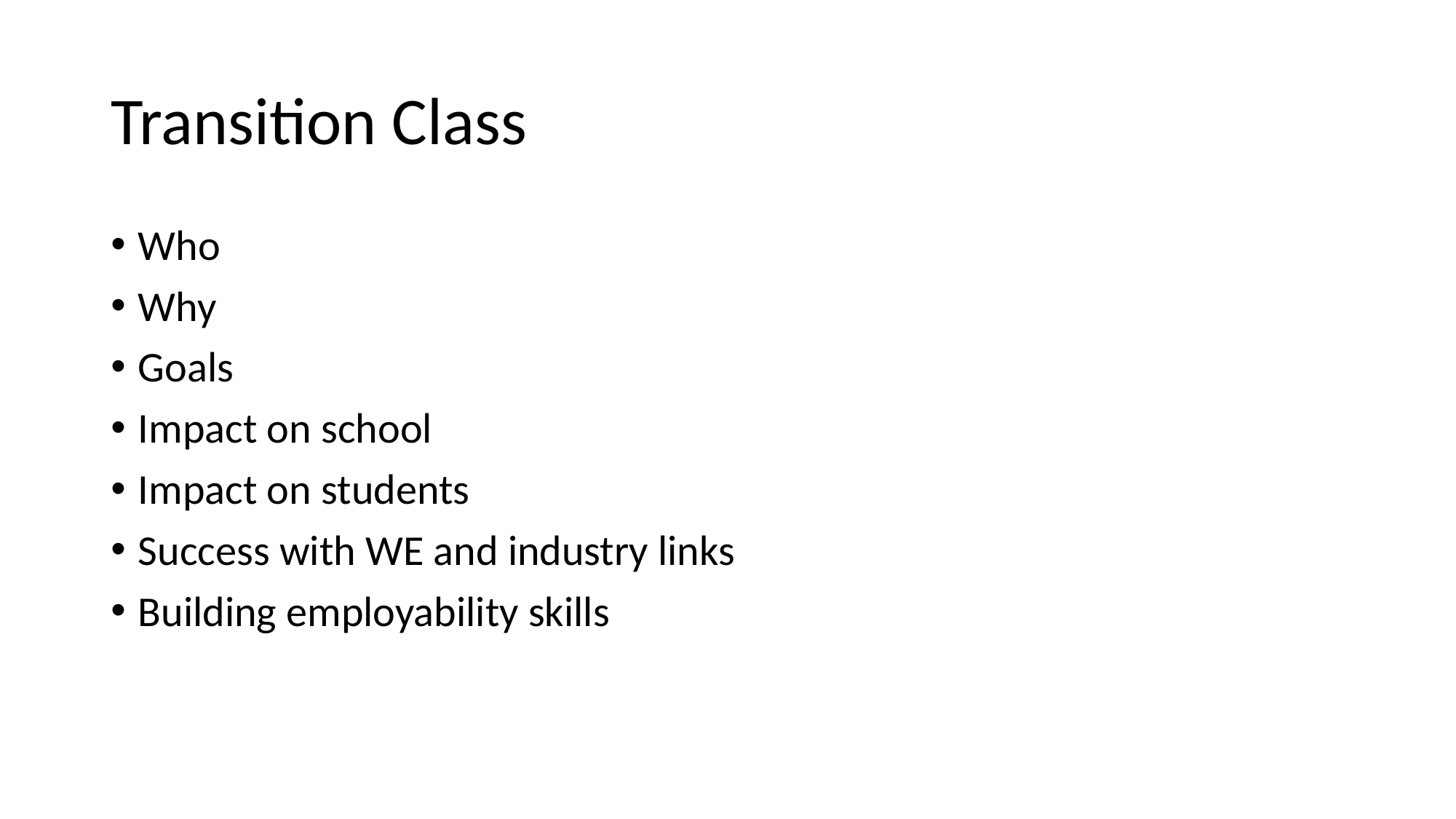

# Transition Class
Who
Why
Goals
Impact on school
Impact on students
Success with WE and industry links
Building employability skills